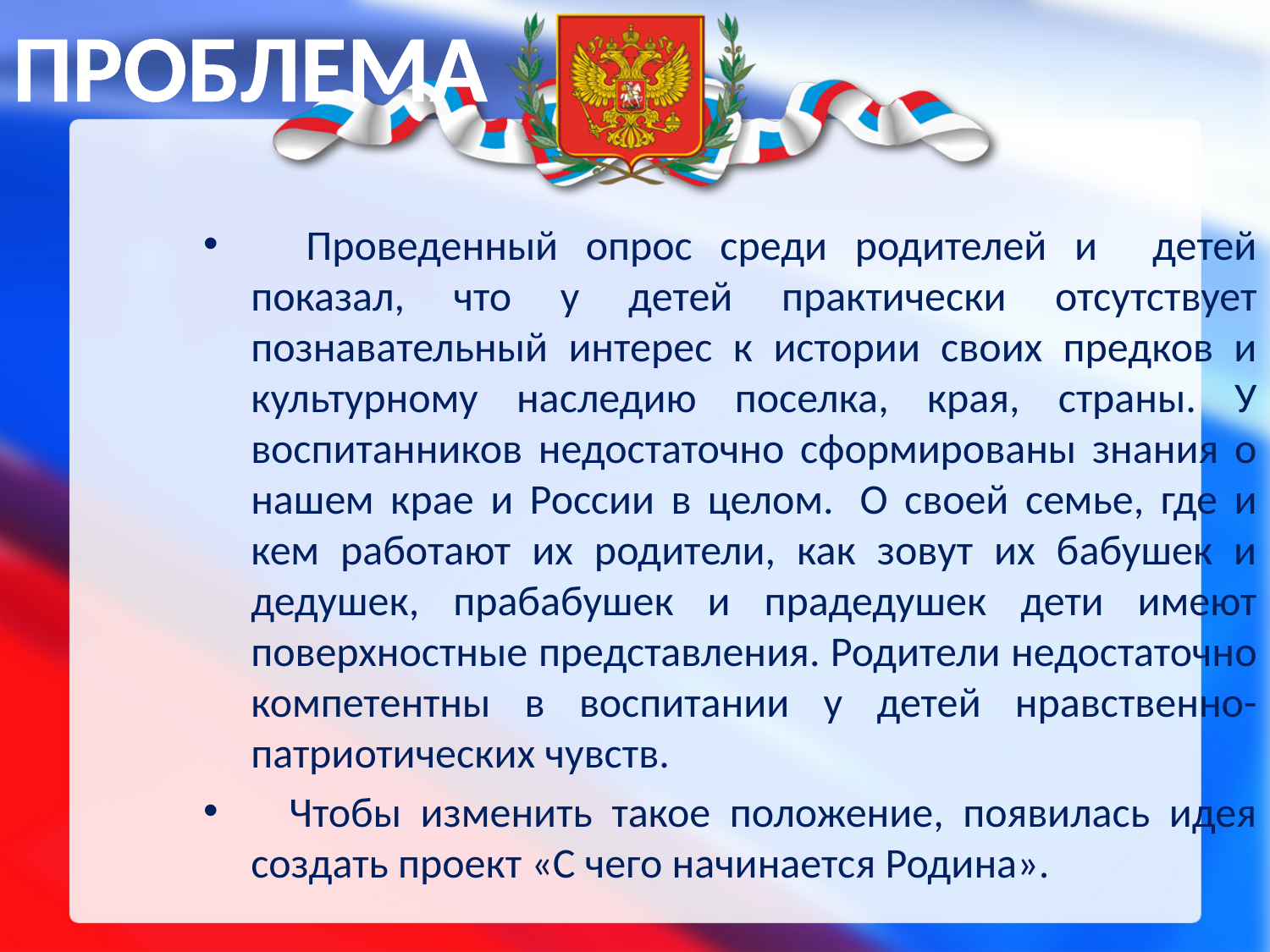

ПРОБЛЕМА
  Проведенный опрос среди родителей и  детей показал, что у детей практически отсутствует познавательный интерес к истории своих предков и культурному наследию поселка, края, страны. У воспитанников недостаточно сформированы знания о нашем крае и России в целом.  О своей семье, где и кем работают их родители, как зовут их бабушек и дедушек, прабабушек и прадедушек дети имеют поверхностные представления. Родители недостаточно компетентны в воспитании у детей нравственно-патриотических чувств.
  Чтобы изменить такое положение, появилась идея создать проект «С чего начинается Родина».